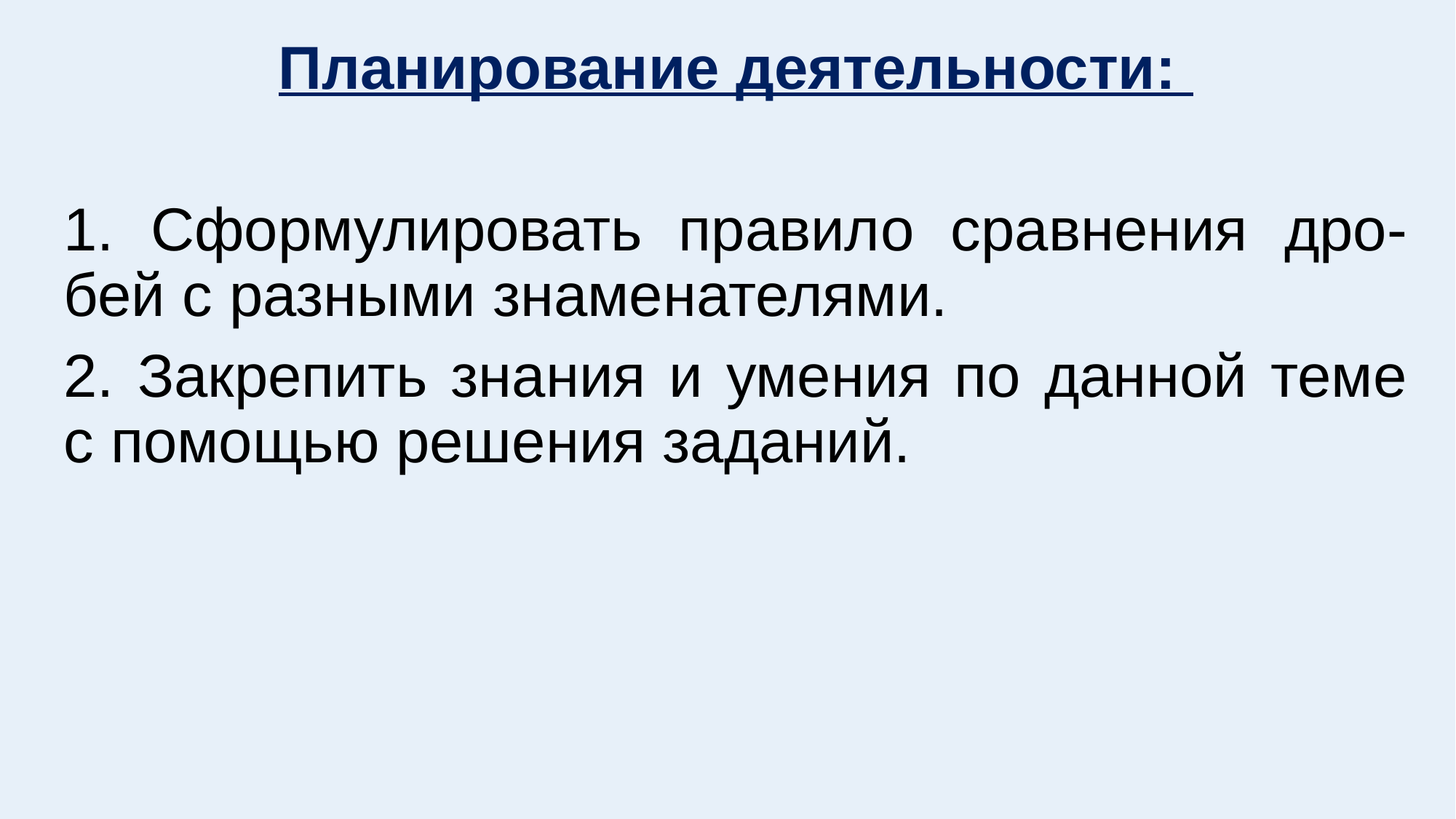

Планирование деятельности:

1. Сформулировать правило сравнения дро-бей с разными знаменателями.
2. Закрепить знания и умения по данной теме с помощью решения заданий.